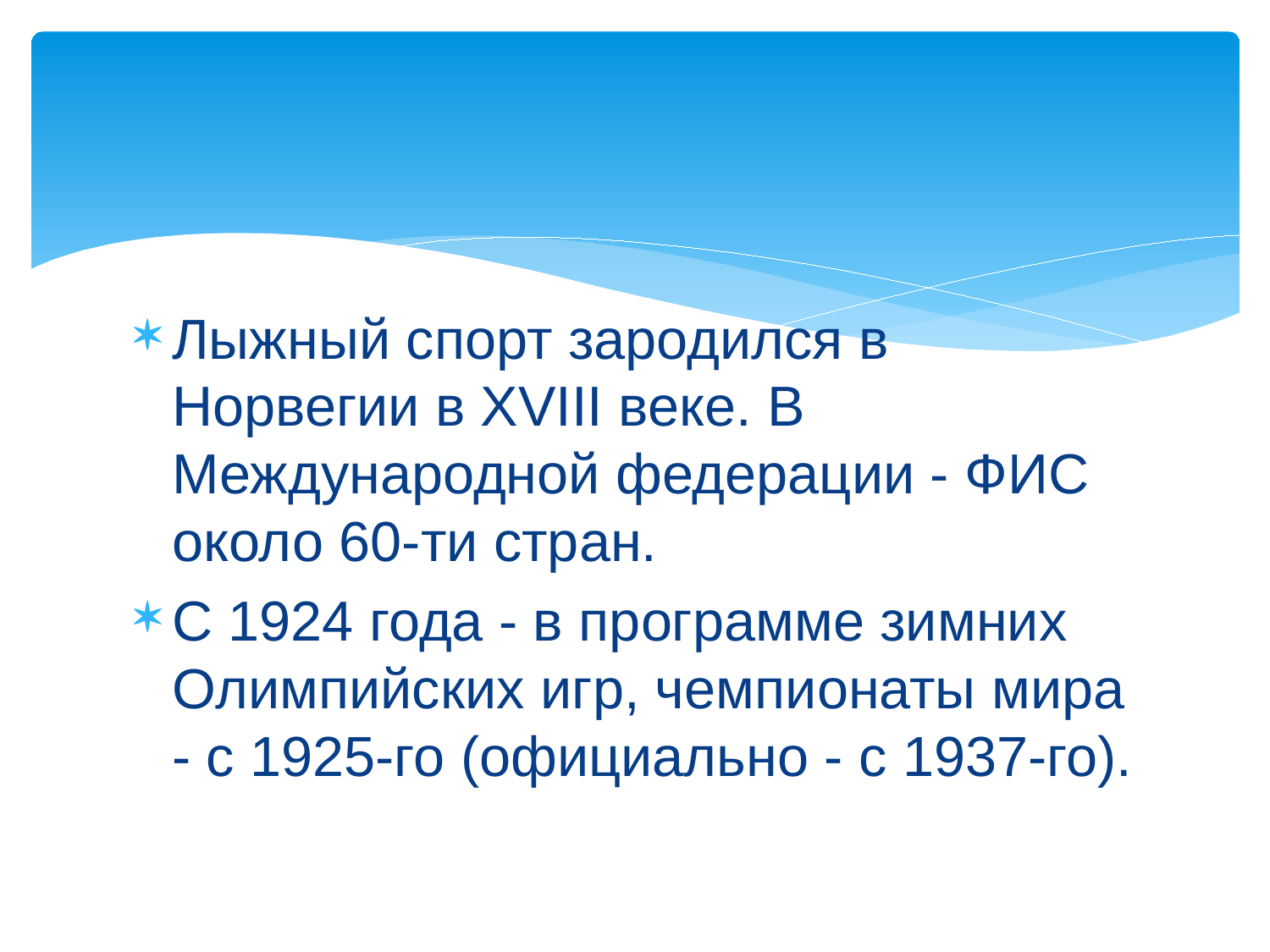

#
Лыжный спорт зародился в Норвегии в XVIII веке. В Международной федерации - ФИС около 60-ти стран.
С 1924 года - в программе зимних Олимпийских игр, чемпионаты мира - с 1925-го (официально - с 1937-го).